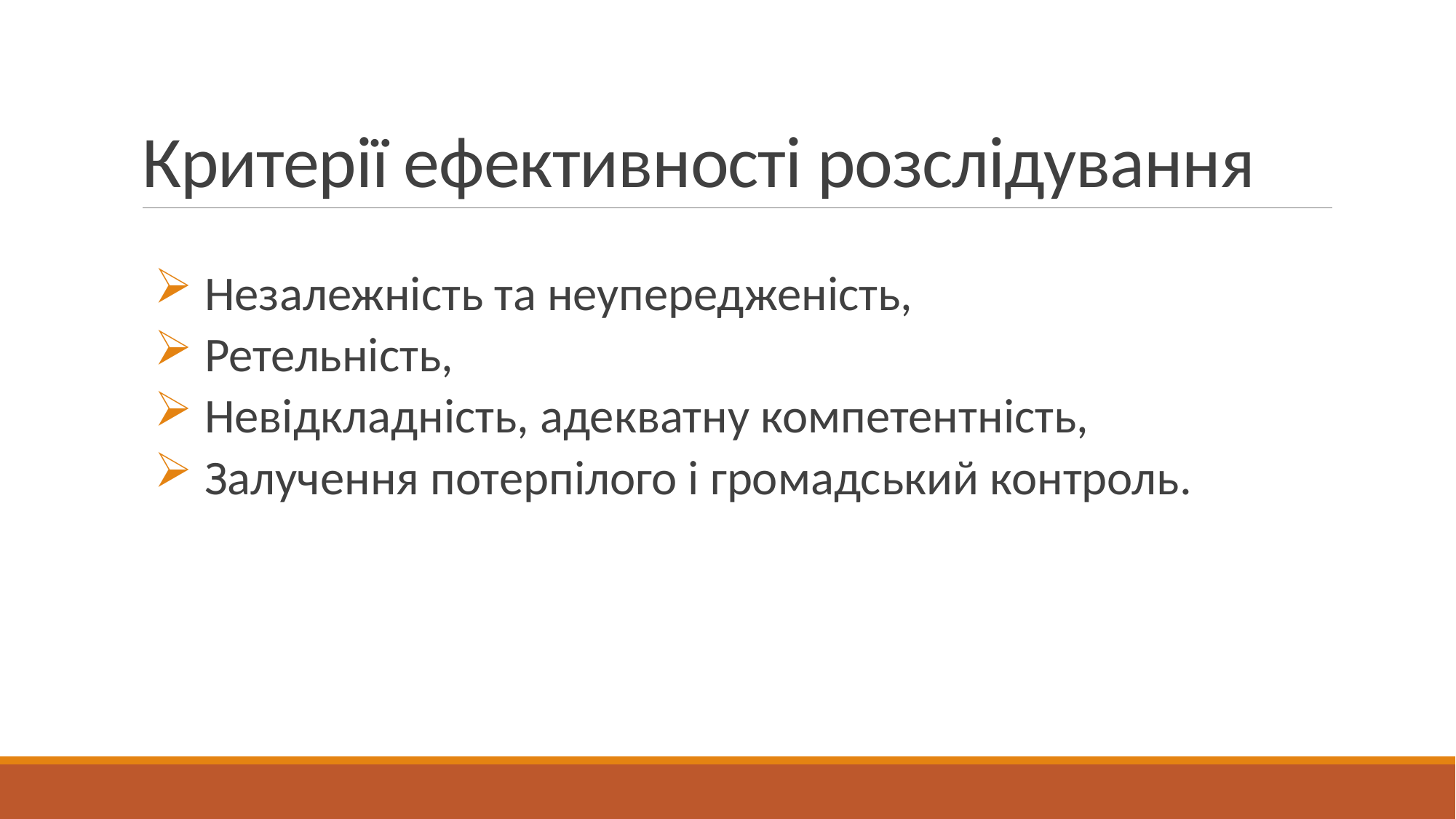

# Критерії ефективності розслідування

 Незалежність та неупередженість,
 Ретельність,
 Невідкладність, адекватну компетентність,
 Залучення потерпілого і громадський контроль.